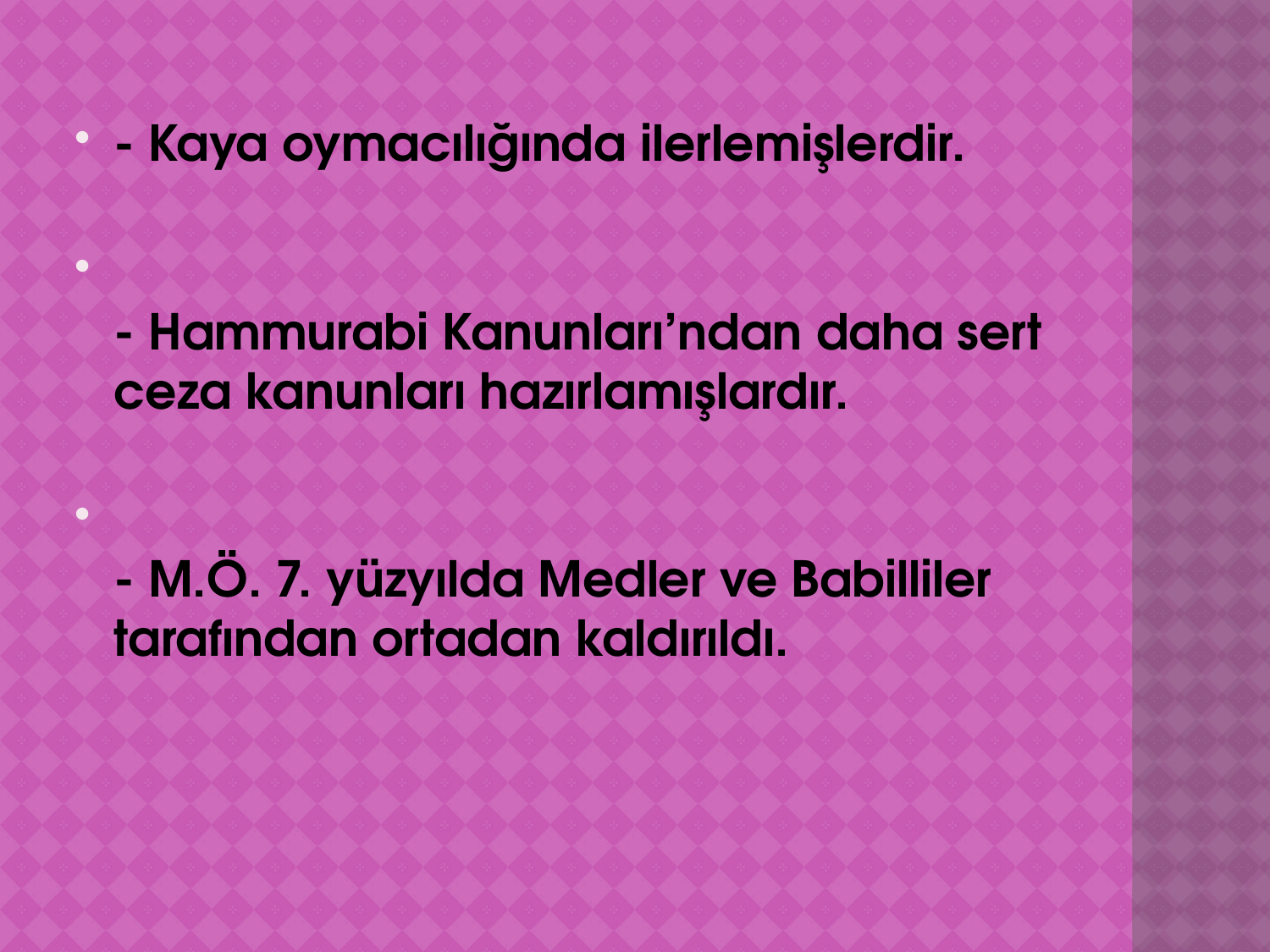

- Kaya oymacılığında ilerlemişlerdir.
- Hammurabi Kanunları’ndan daha sert ceza kanunları hazırlamışlardır.
- M.Ö. 7. yüzyılda Medler ve Babilliler tarafından ortadan kaldırıldı.